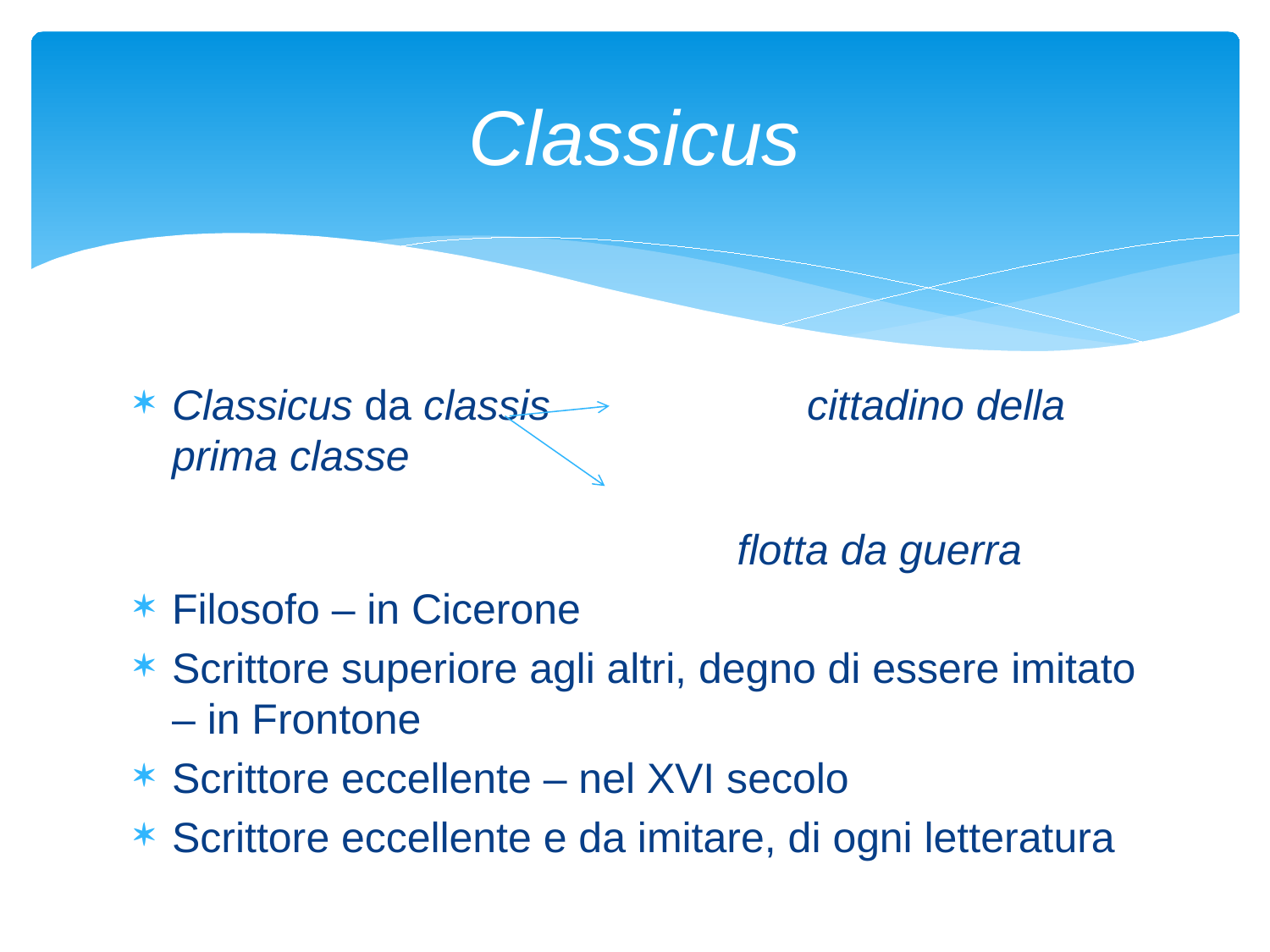

# Classicus
Classicus da classis 		cittadino della prima classe

		flotta da guerra
Filosofo – in Cicerone
Scrittore superiore agli altri, degno di essere imitato – in Frontone
Scrittore eccellente – nel XVI secolo
Scrittore eccellente e da imitare, di ogni letteratura